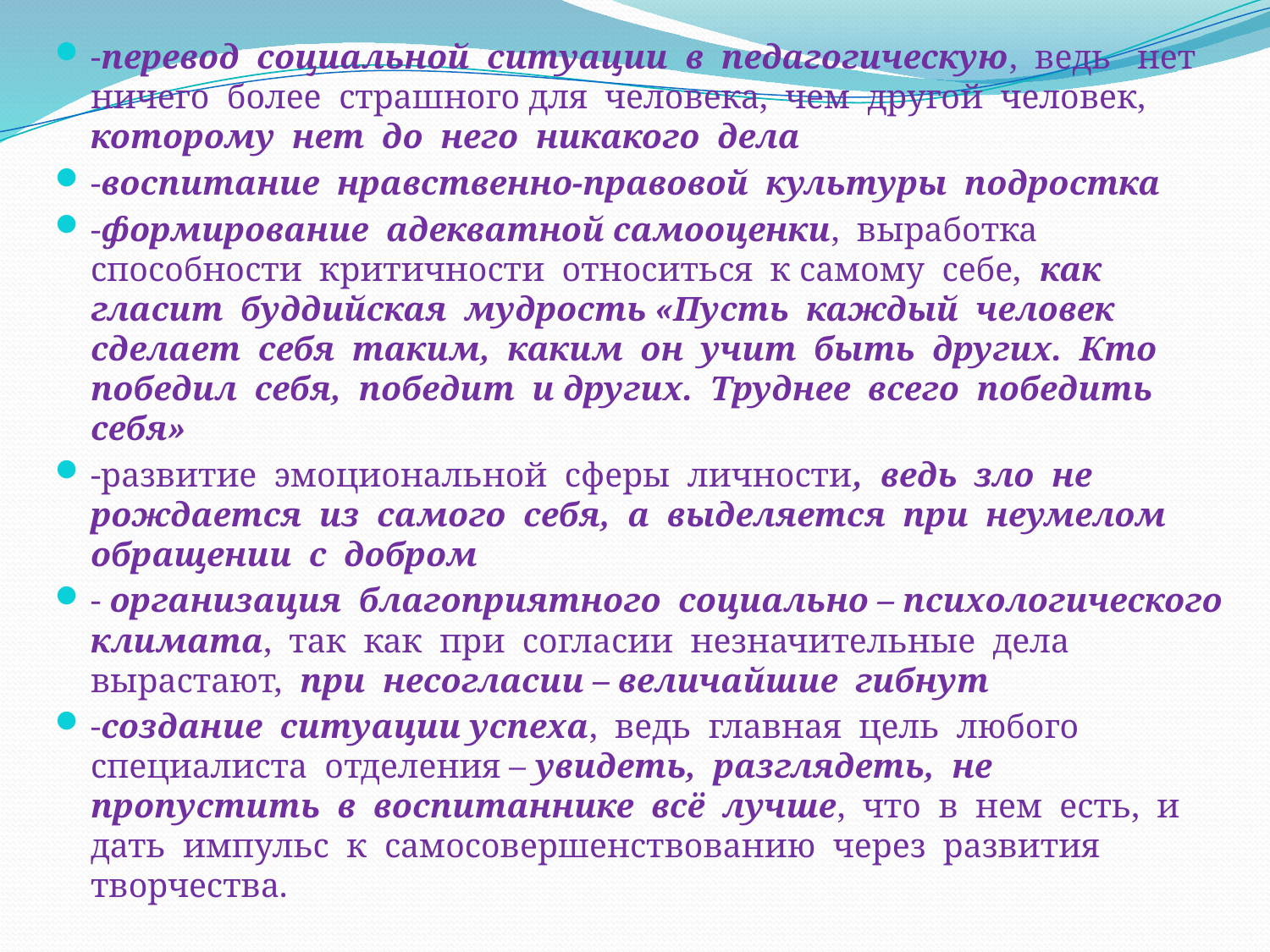

-перевод  социальной  ситуации  в  педагогическую,  ведь   нет  ничего  более  страшного для  человека,  чем  другой  человек,  которому  нет  до  него  никакого  дела
-воспитание  нравственно-правовой  культуры  подростка
-формирование  адекватной самооценки,  выработка  способности  критичности  относиться  к самому  себе,  как  гласит  буддийская  мудрость «Пусть  каждый  человек  сделает  себя  таким,  каким  он  учит  быть  других.  Кто  победил  себя,  победит  и других.  Труднее  всего  победить  себя»
-развитие  эмоциональной  сферы  личности,  ведь  зло  не  рождается  из  самого  себя,  а  выделяется  при  неумелом  обращении  с  добром
- организация  благоприятного  социально – психологического  климата,  так  как  при  согласии  незначительные  дела  вырастают,  при  несогласии – величайшие  гибнут
-создание  ситуации успеха,  ведь  главная  цель  любого  специалиста  отделения – увидеть,  разглядеть,  не  пропустить  в  воспитаннике  всё  лучше,  что  в  нем  есть,  и  дать  импульс  к  самосовершенствованию  через  развития  творчества.